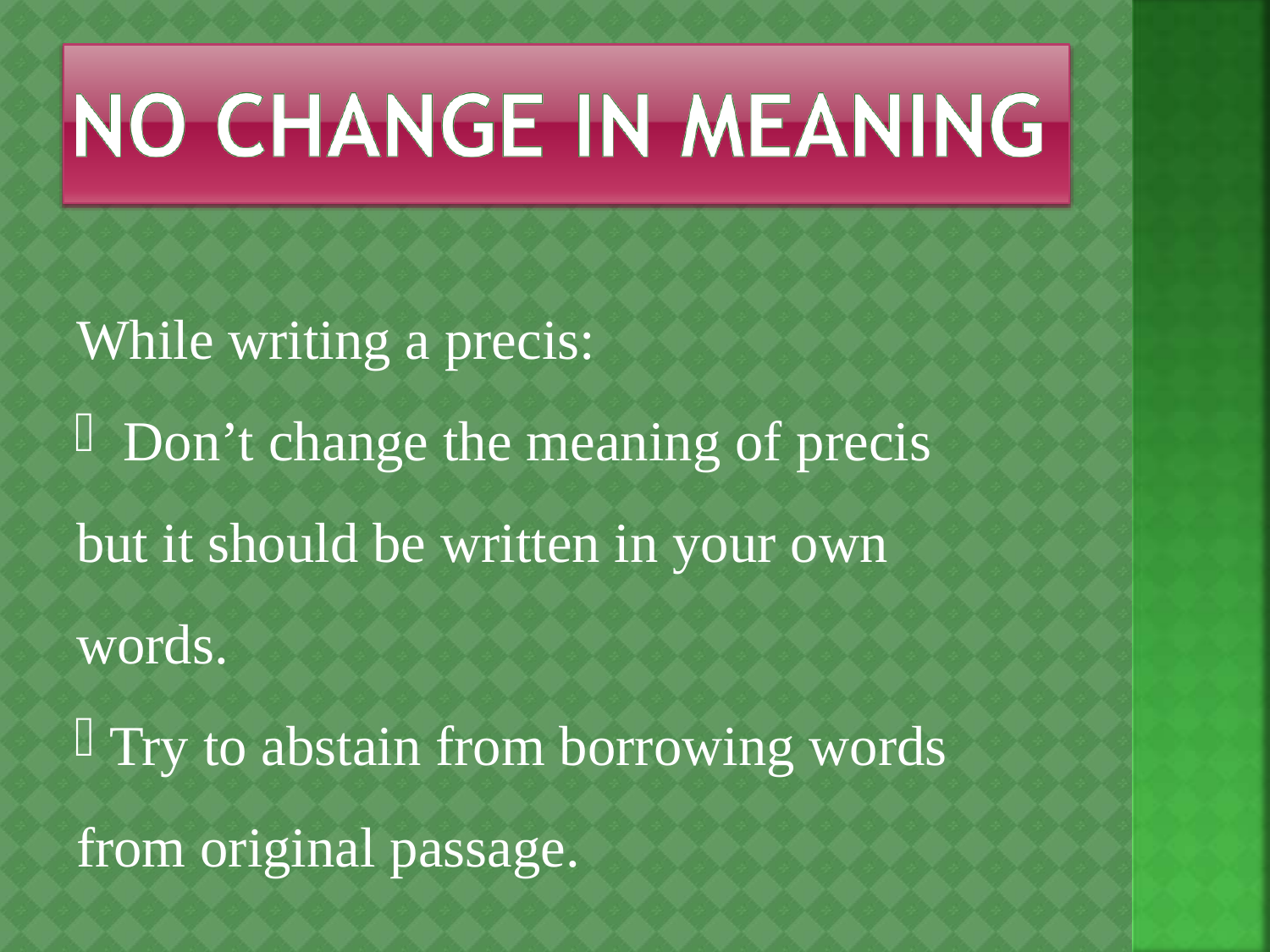

While writing a precis:
  Don’t change the meaning of precis  but it should be written in your own  words.
 Try to abstain from borrowing words  from original passage.